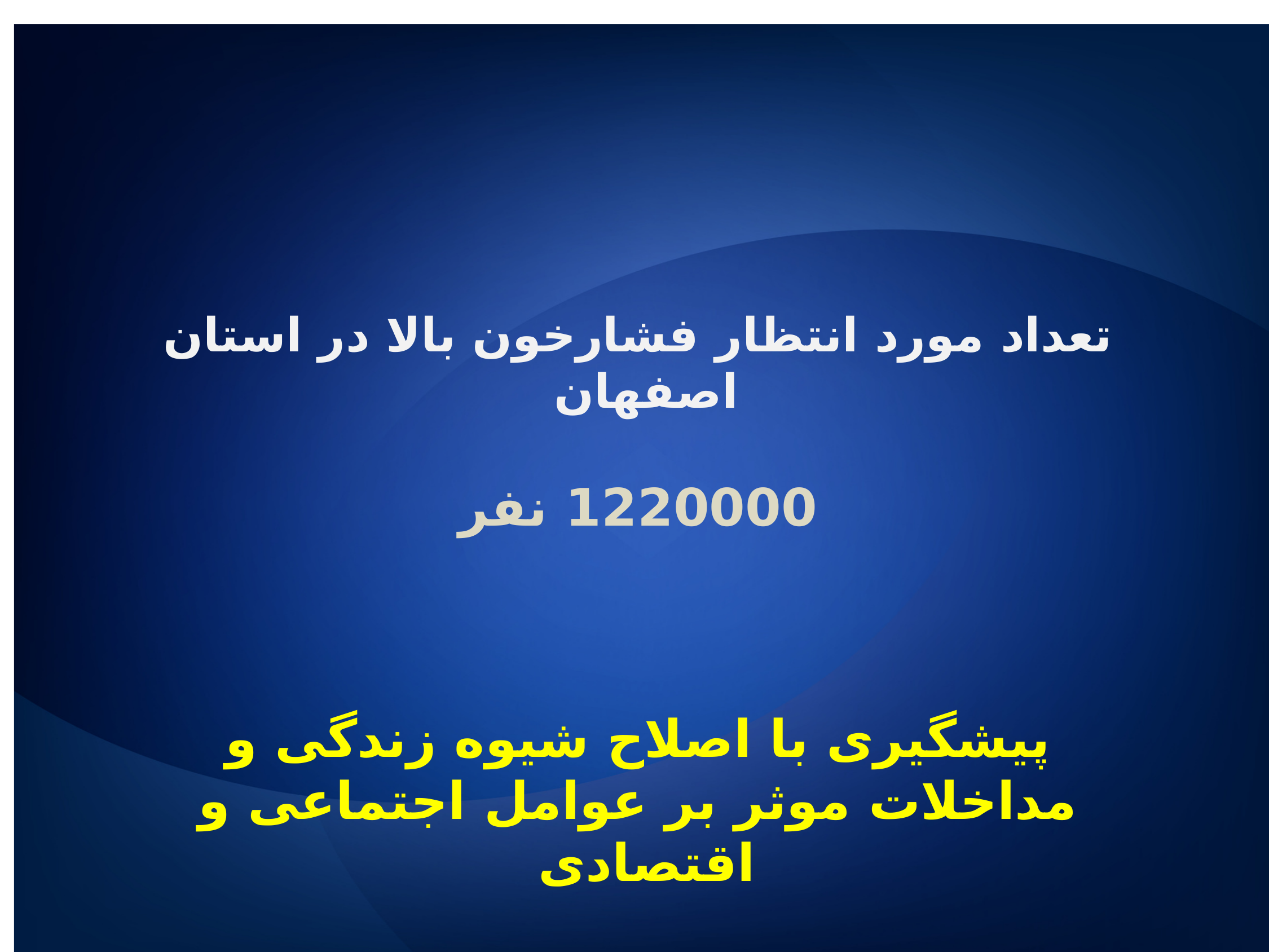

تعداد مورد انتظار فشارخون بالا در استان اصفهان

1220000 نفر

پیشگیری با اصلاح شیوه زندگی و مداخلات موثر بر عوامل اجتماعی و اقتصادی